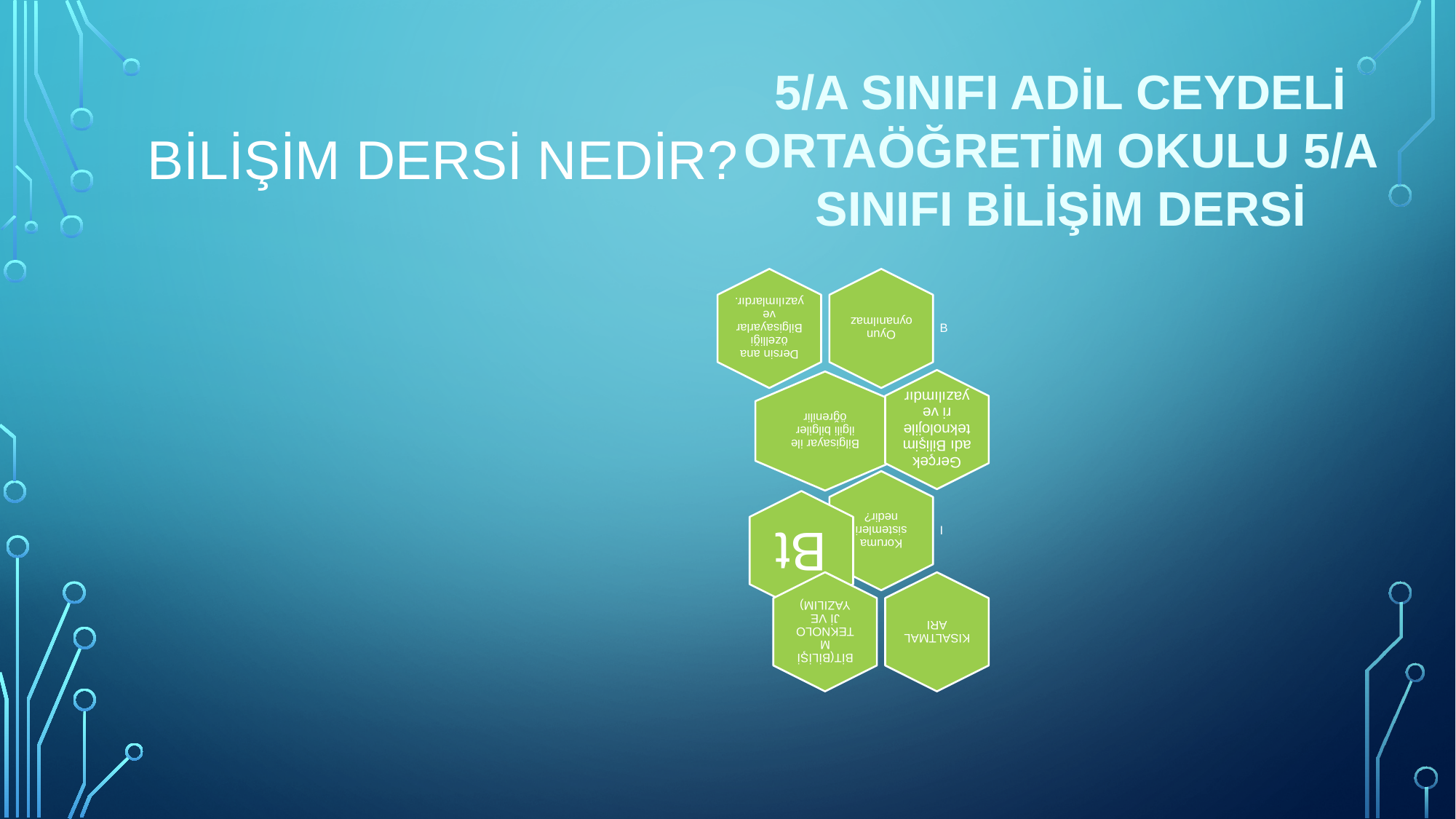

5/A SINIFI ADİL CEYDELİ ORTAÖĞRETİM OKULU 5/A SINIFI BİLİŞİM DERSİ
# Bilişim dersi nedir?
Oyun oynanılmaz
B
Dersin ana özelliği Bilgisayarlar ve yazılımlardır.
Bilgisayar ile ilgili bilgiler öğrenilir
Gerçek adı Bilişim teknolojileri ve yazılımdır
Koruma sistemleri nedir?
I
Bt
BİT(BİLİŞİM TEKNOLOJİ VE YAZILIM)
KISALTMALARI